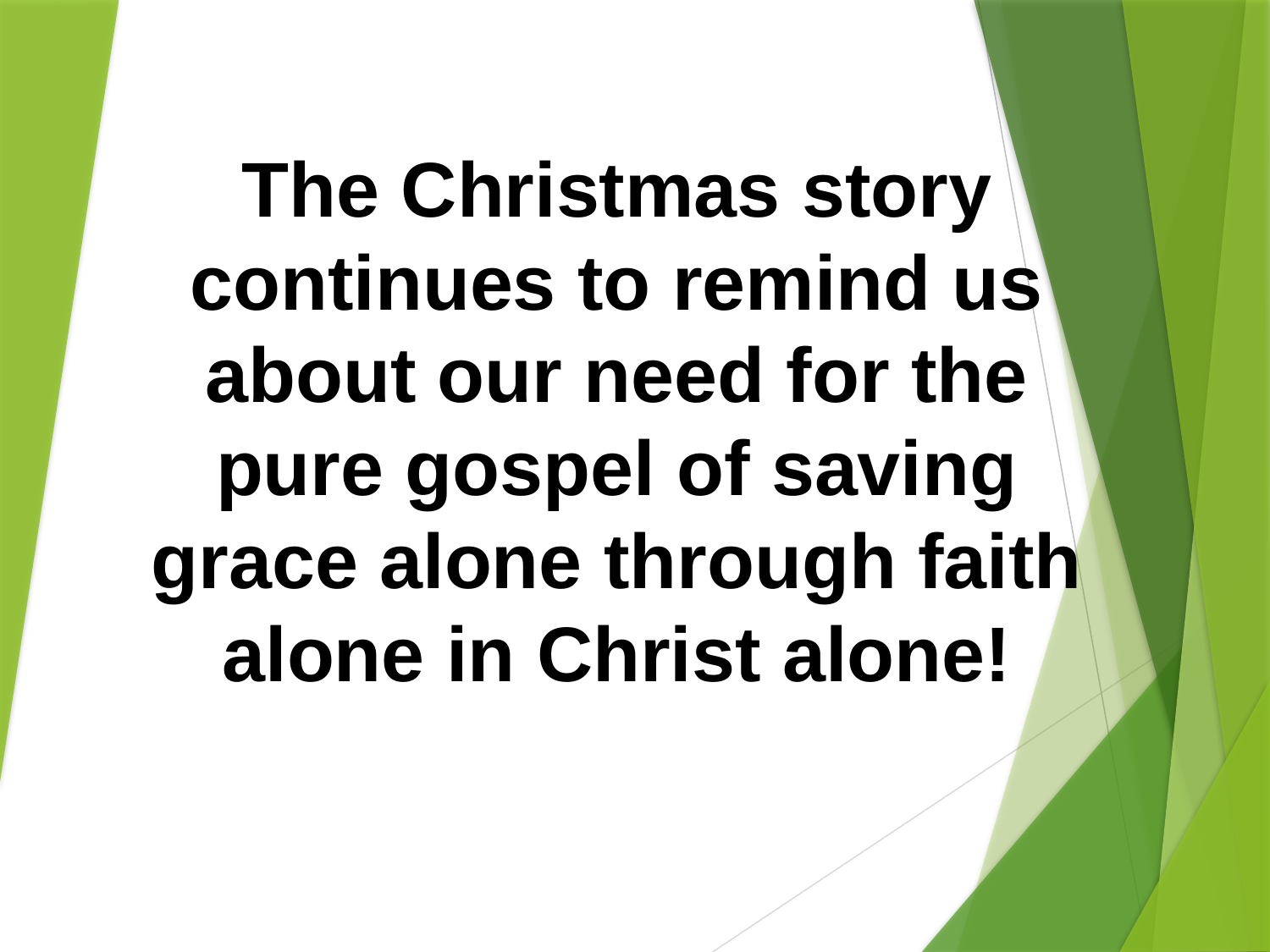

The Christmas story continues to remind us about our need for the pure gospel of saving grace alone through faith alone in Christ alone!